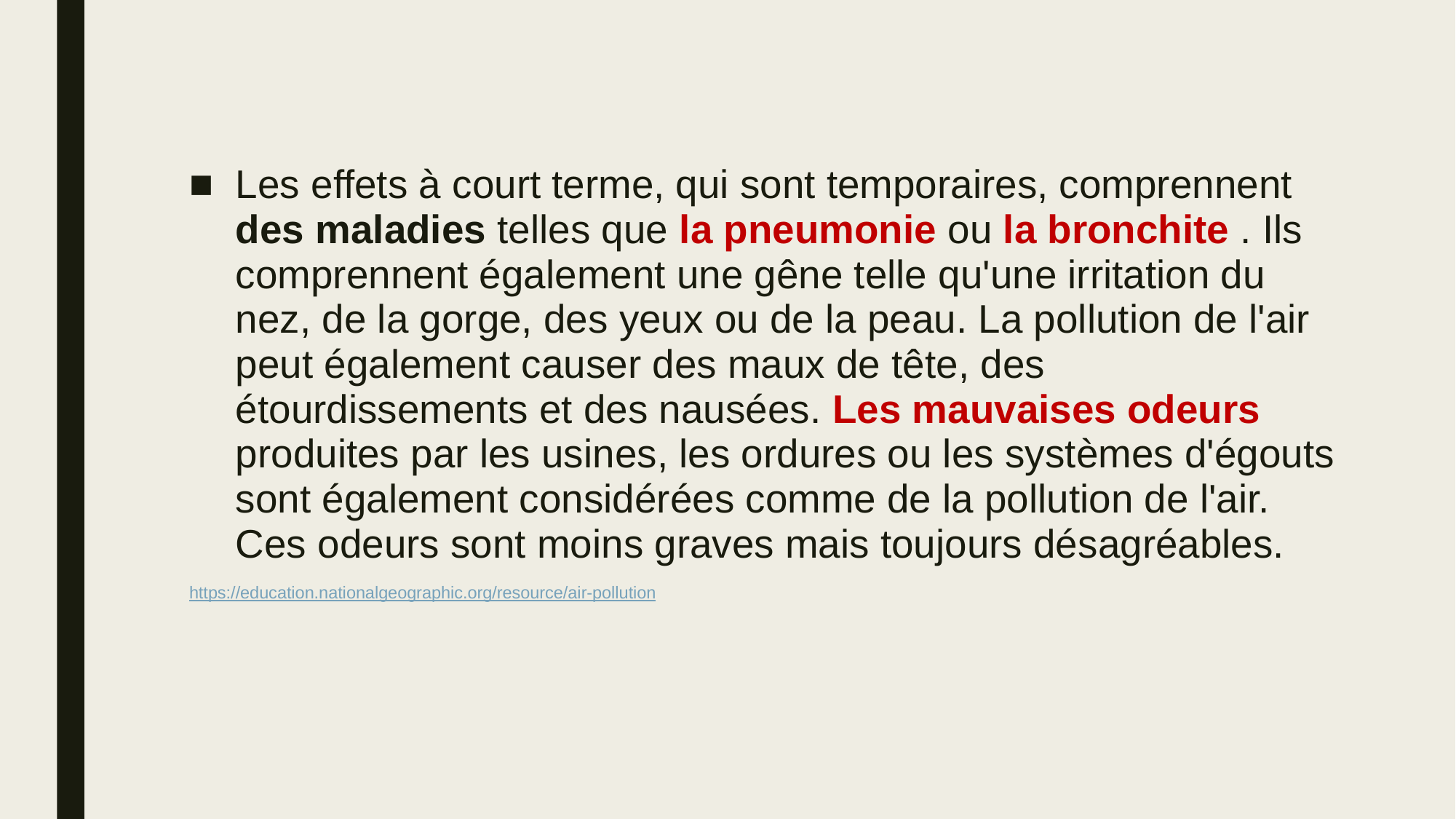

Les effets à court terme, qui sont temporaires, comprennent des maladies telles que la pneumonie ou la bronchite . Ils comprennent également une gêne telle qu'une irritation du nez, de la gorge, des yeux ou de la peau. La pollution de l'air peut également causer des maux de tête, des étourdissements et des nausées. Les mauvaises odeurs produites par les usines, les ordures ou les systèmes d'égouts sont également considérées comme de la pollution de l'air. Ces odeurs sont moins graves mais toujours désagréables.
https://education.nationalgeographic.org/resource/air-pollution